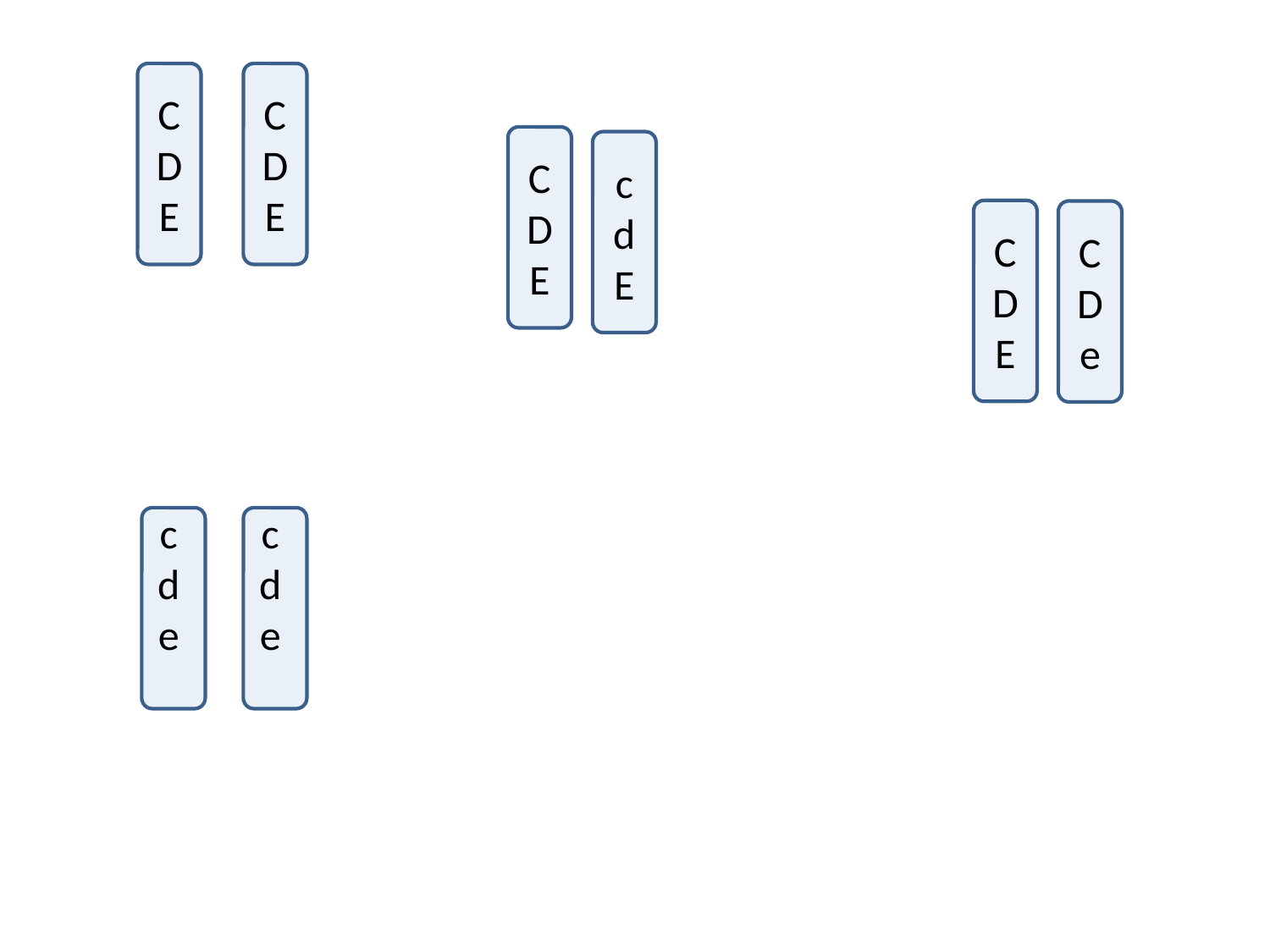

C
D
E
C
D
E
C
D
E
c
d
E
C
D
E
C
D
e
c
d
e

c
d
e